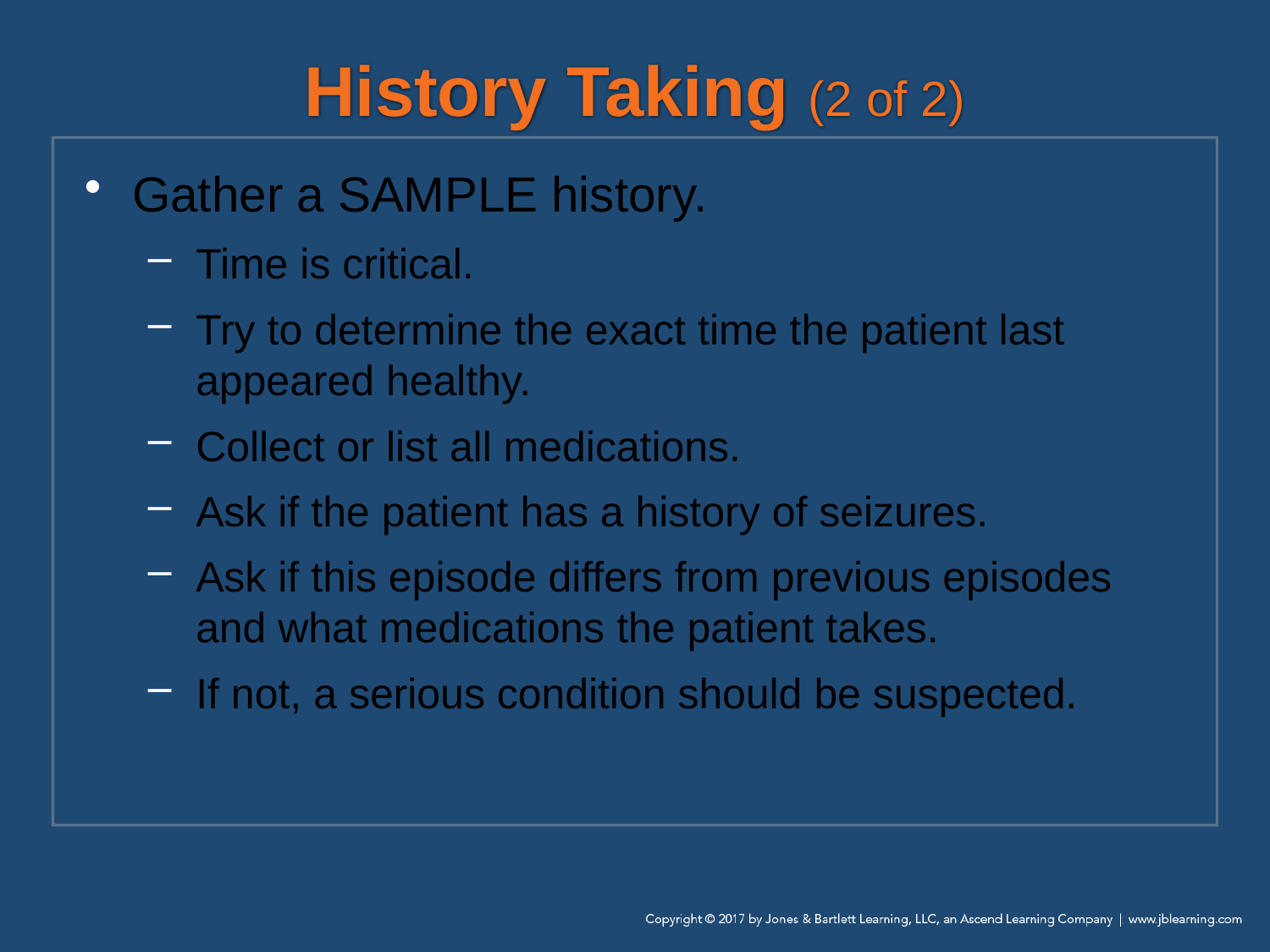

# History Taking (2 of 2)
Gather a SAMPLE history.
Time is critical.
Try to determine the exact time the patient last appeared healthy.
Collect or list all medications.
Ask if the patient has a history of seizures.
Ask if this episode differs from previous episodes and what medications the patient takes.
If not, a serious condition should be suspected.